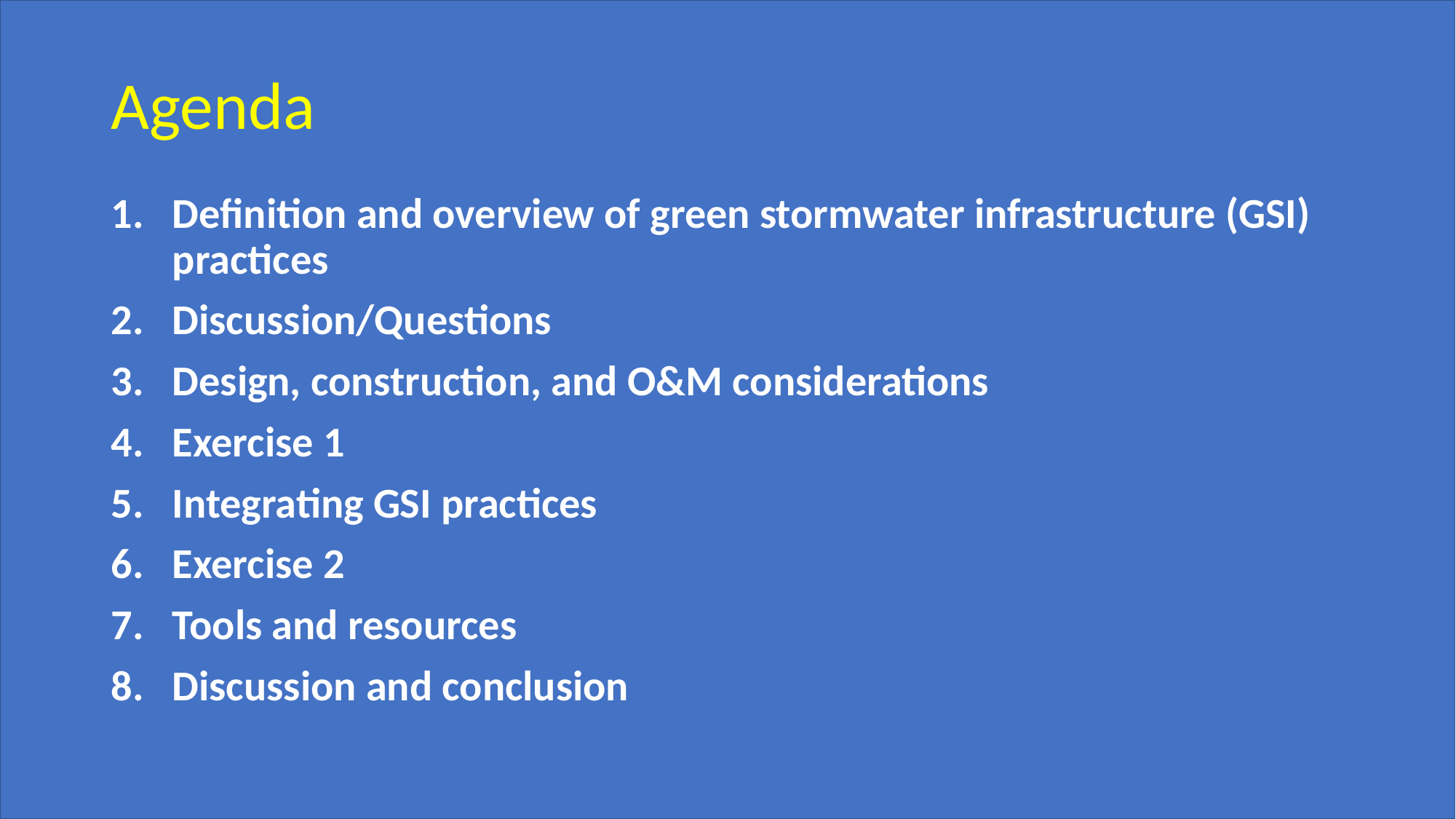

# Agenda
Definition and overview of green stormwater infrastructure (GSI) practices
Discussion/Questions
Design, construction, and O&M considerations
Exercise 1
Integrating GSI practices
Exercise 2
Tools and resources
Discussion and conclusion